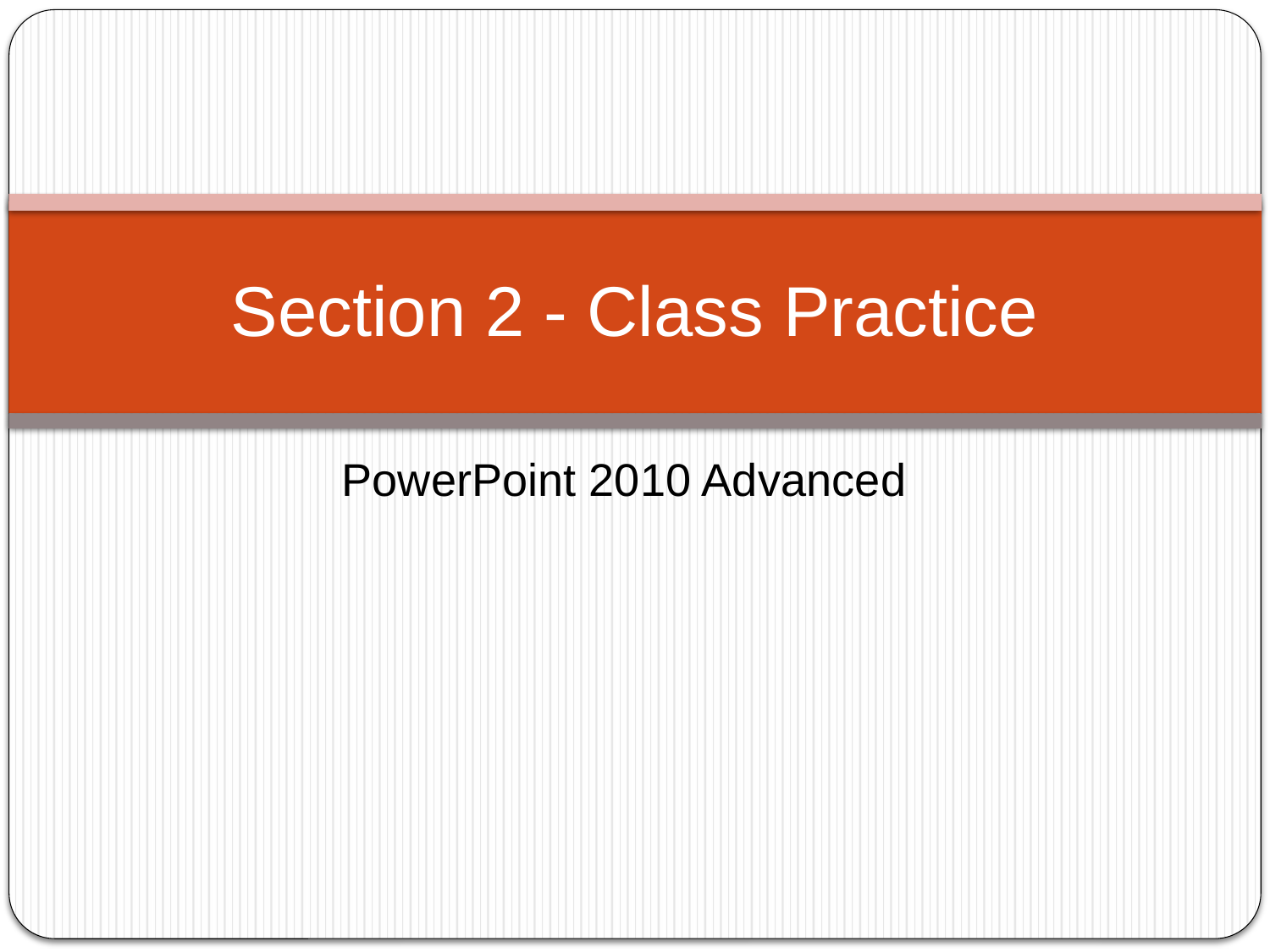

# Section 2 - Class Practice
PowerPoint 2010 Advanced